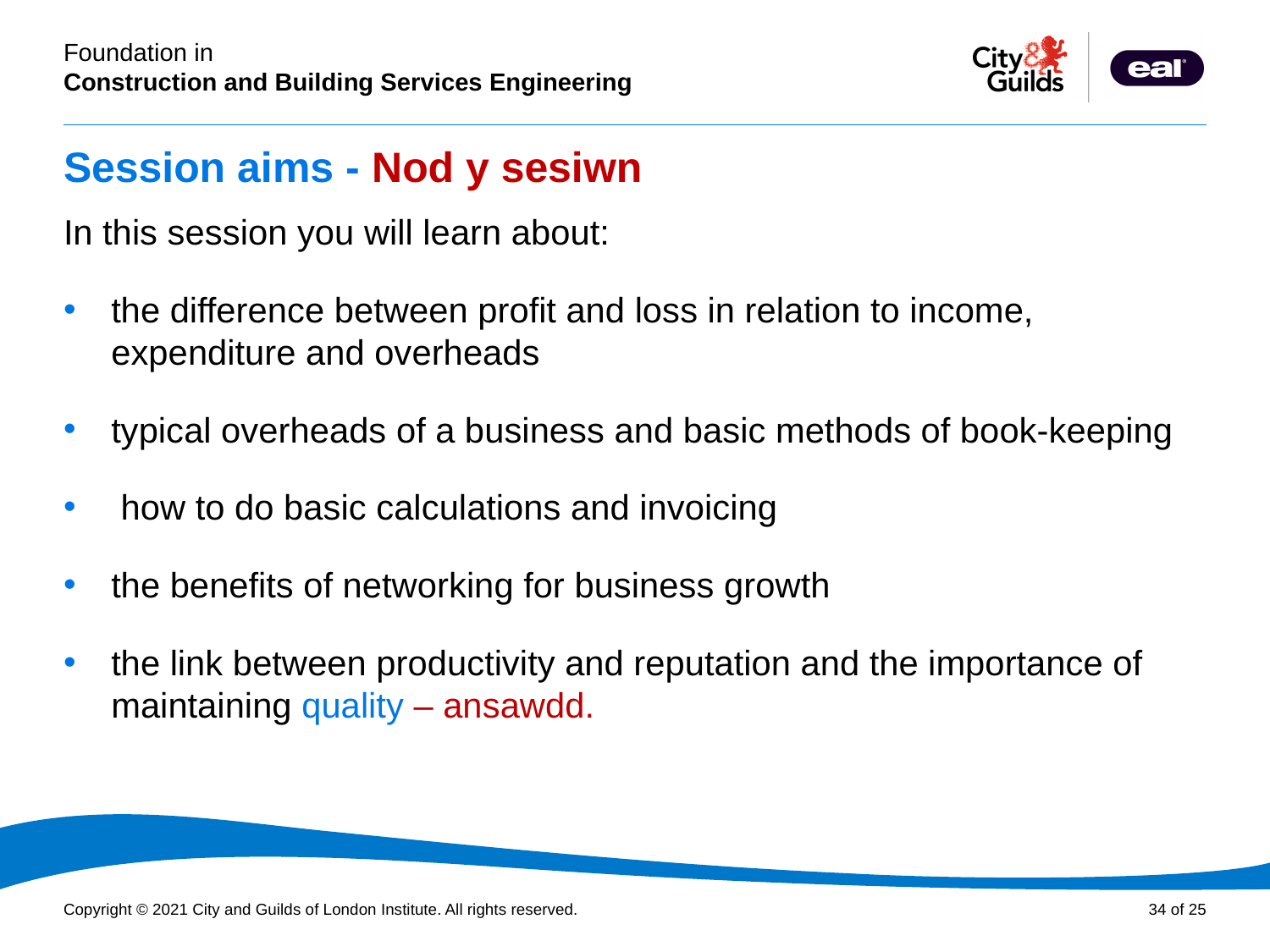

# Session aims - Nod y sesiwn
In this session you will learn about:
the difference between profit and loss in relation to income, expenditure and overheads
typical overheads of a business and basic methods of book-keeping
 how to do basic calculations and invoicing
the benefits of networking for business growth
the link between productivity and reputation and the importance of maintaining quality – ansawdd.